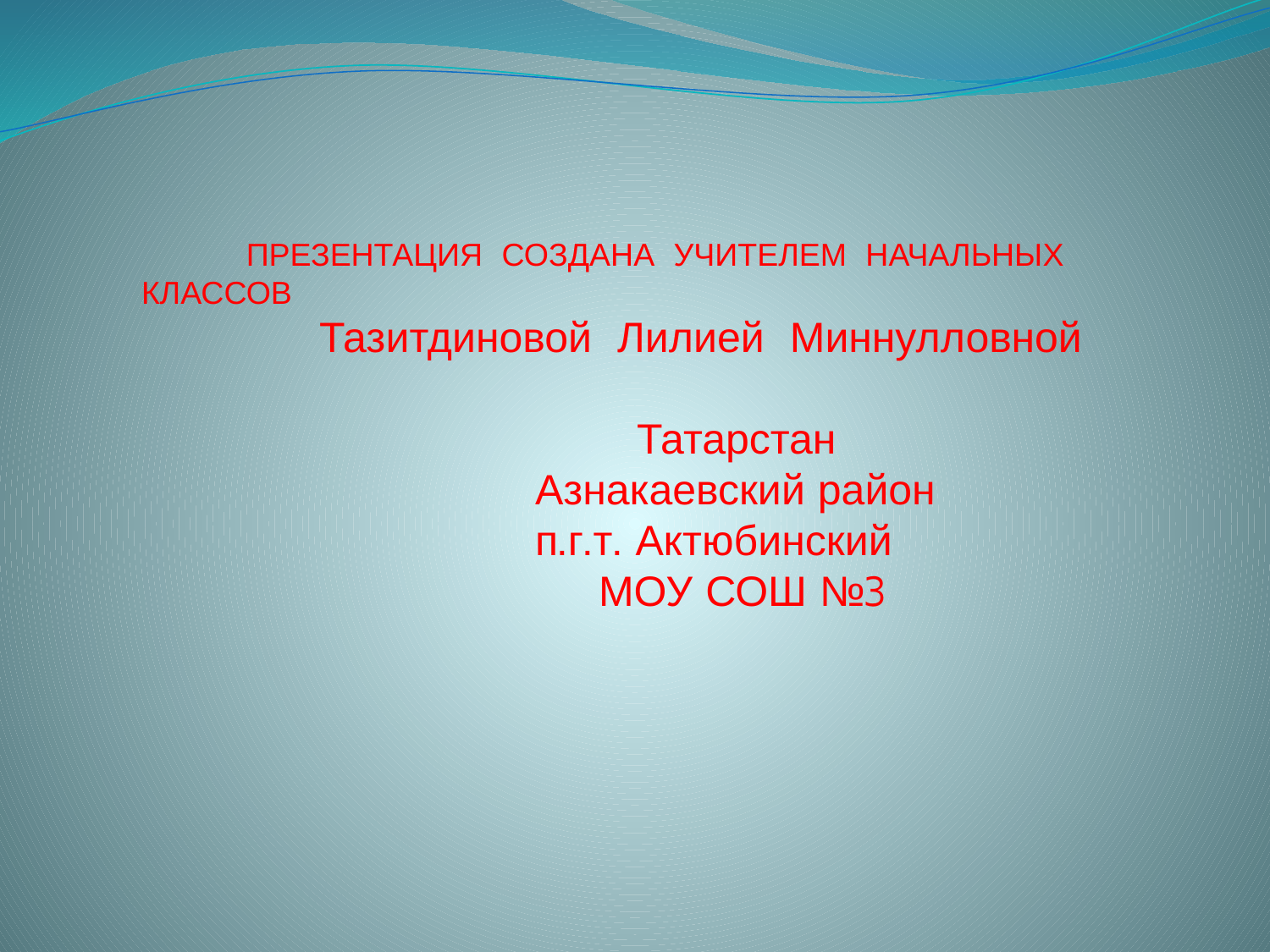

ПРЕЗЕНТАЦИЯ  СОЗДАНА  УЧИТЕЛЕМ  НАЧАЛЬНЫХ КЛАССОВ
              Тазитдиновой  Лилией  Миннулловной

                                       Татарстан
                               Азнакаевский район
                               п.г.т. Актюбинский
                                    МОУ СОШ №3